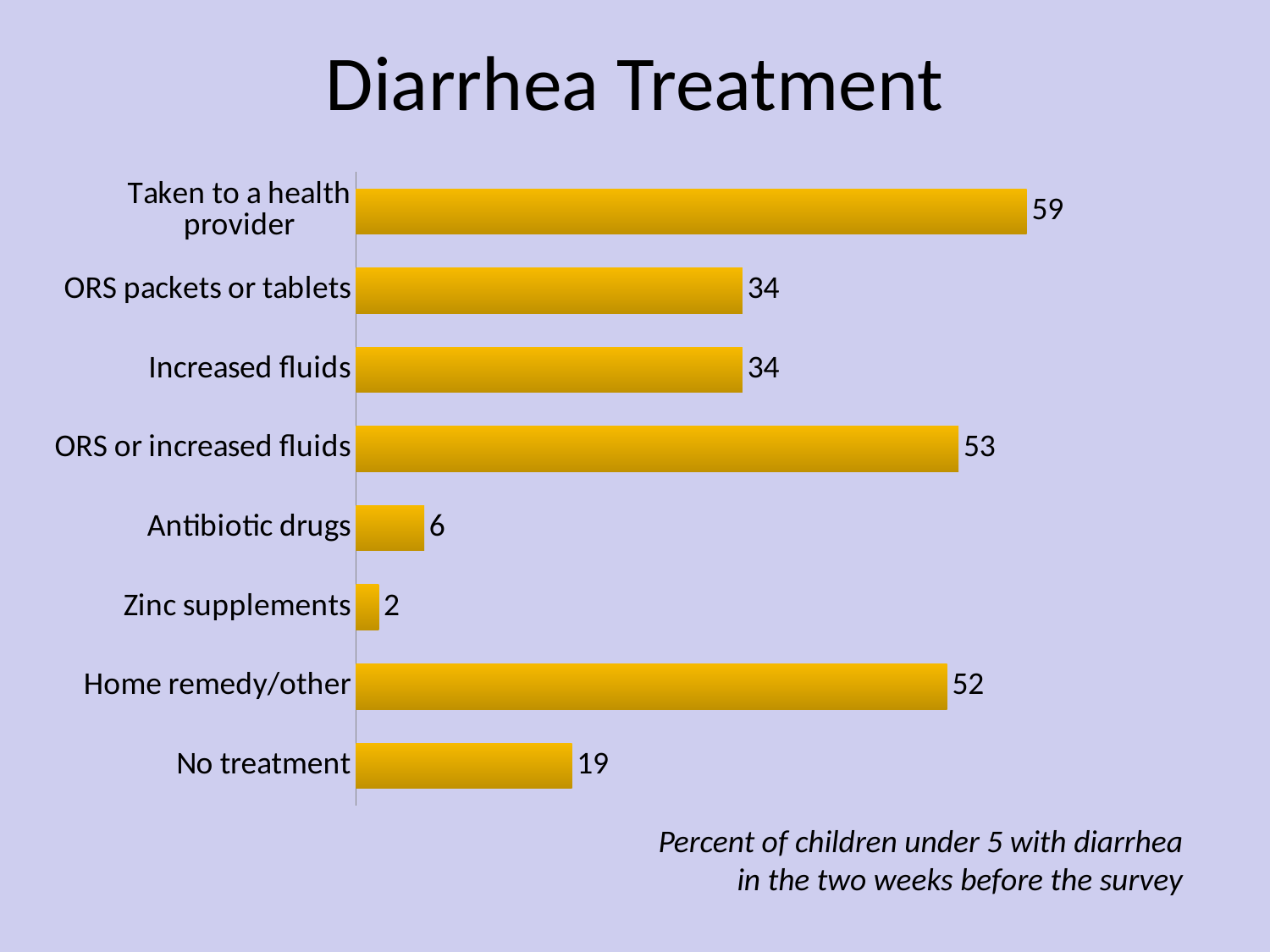

# Diarrhea Treatment

### Chart

| Category | Series 1 |
|---|---|
| No treatment | 19.0 |
| Home remedy/other | 52.0 |
| Zinc supplements | 2.0 |
| Antibiotic drugs | 6.0 |
| ORS or increased fluids | 53.0 |
| Increased fluids | 34.0 |
| ORS packets or tablets | 34.0 |
| Taken to a health provider | 59.0 |
Percent of children under 5 with diarrhea in the two weeks before the survey